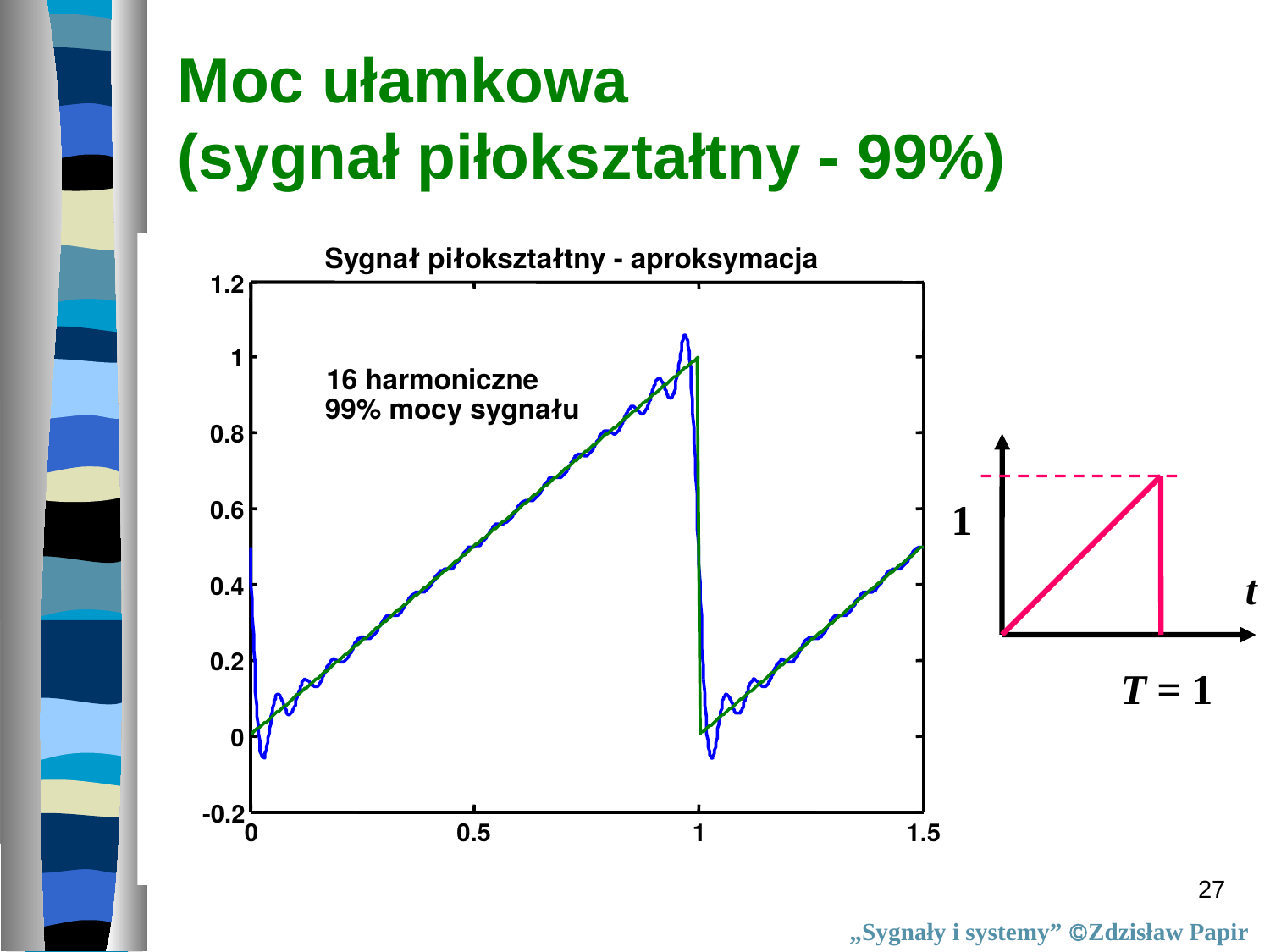

# Moc ułamkowa (sygnał piłokształtny - 99%)

1.2

1

16 harmoniczne
99% mocy sygnału

0.8

0.6

0.4

0.2

0

-0.2

0
0.5
1
1.5
Sygnał piłokształtny - aproksymacja

1

t

T = 1
27
„Sygnały i systemy” ©Zdzisław Papir